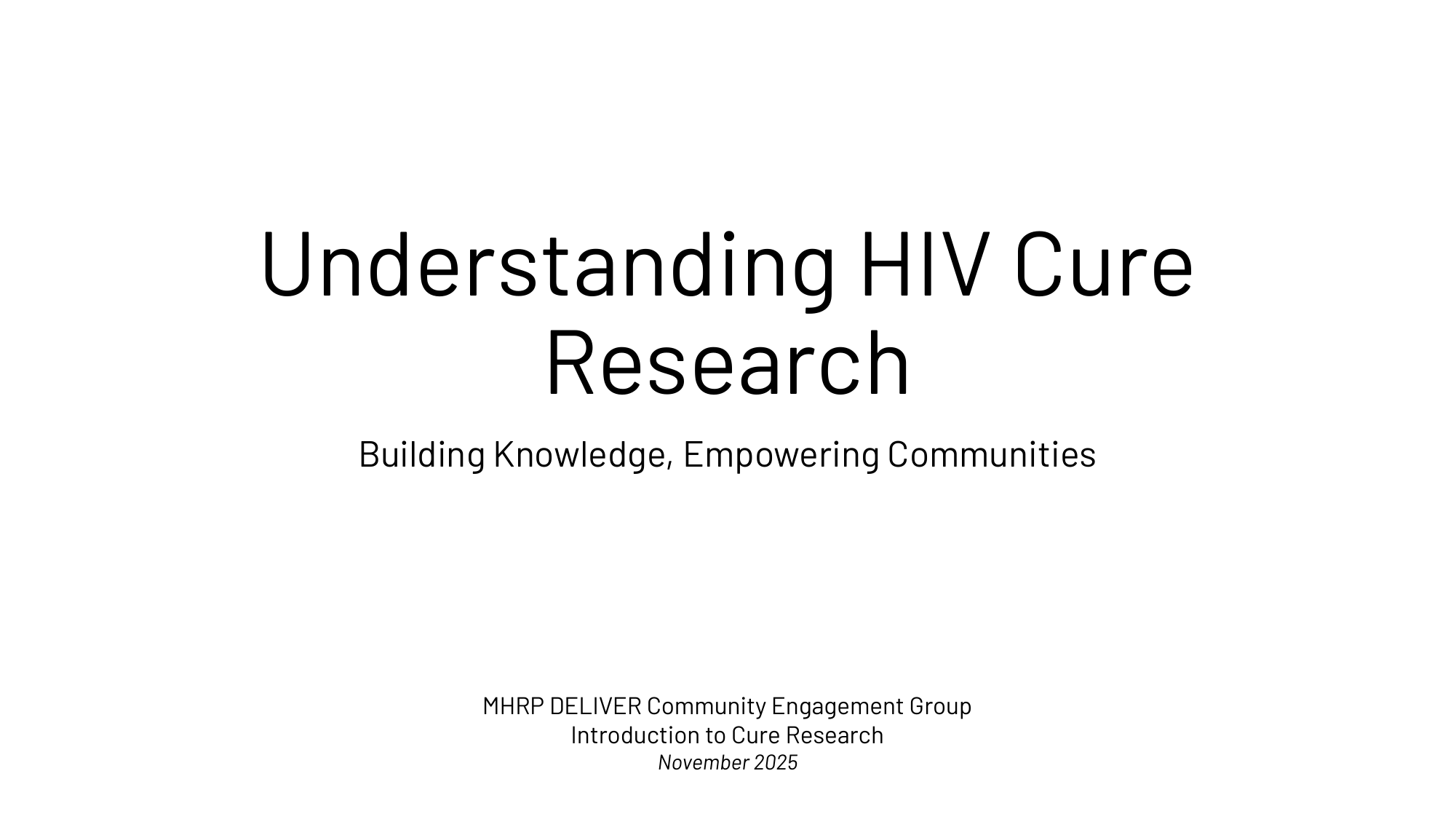

# Understanding HIV Cure Research
Building Knowledge, Empowering Communities

MHRP DELIVER Community Engagement Group
Introduction to Cure Research
November 2025